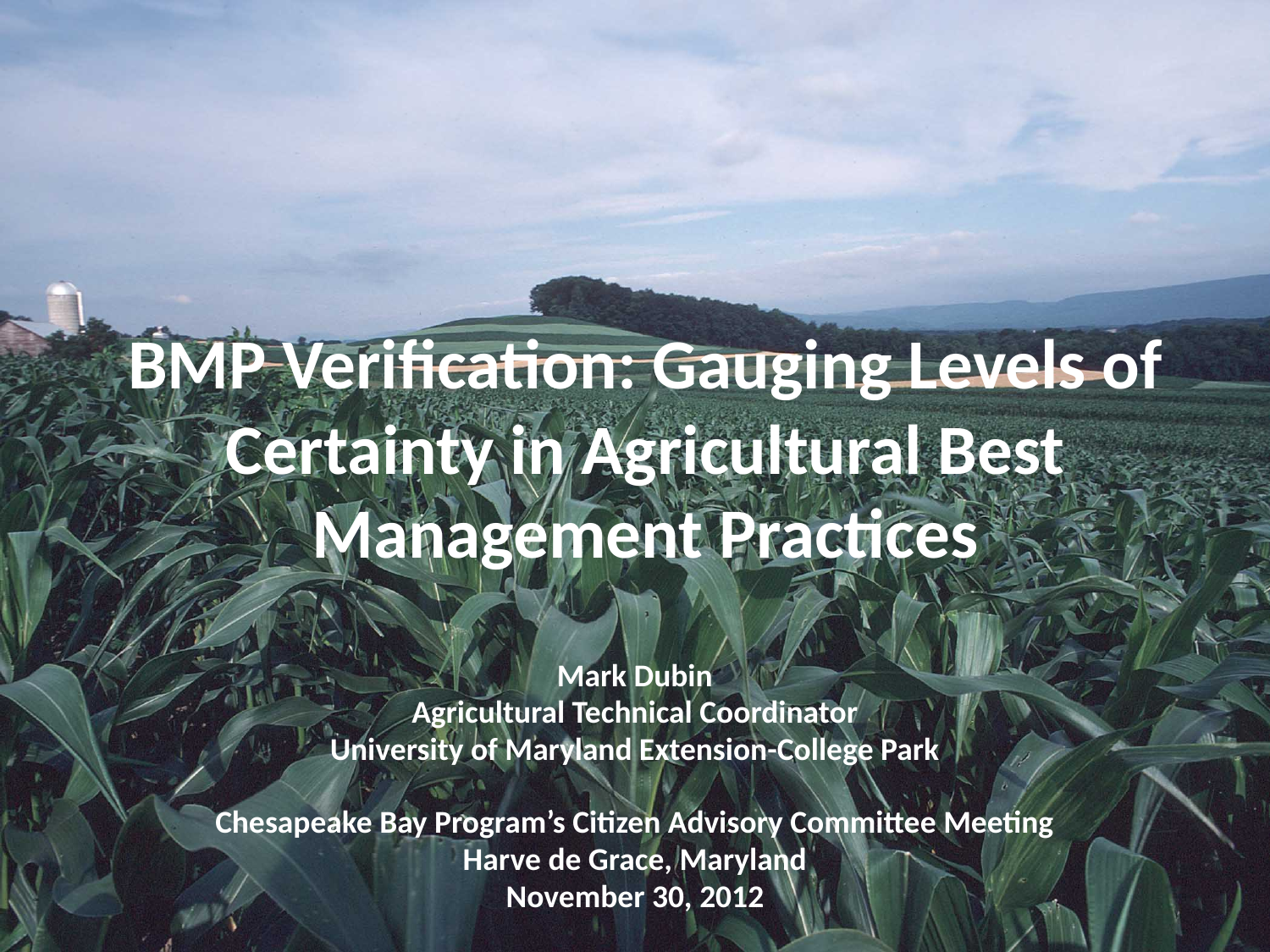

# BMP Verification: Gauging Levels of Certainty in Agricultural Best Management Practices
Mark Dubin
Agricultural Technical Coordinator
University of Maryland Extension-College Park

Chesapeake Bay Program’s Citizen Advisory Committee Meeting
Harve de Grace, Maryland
November 30, 2012